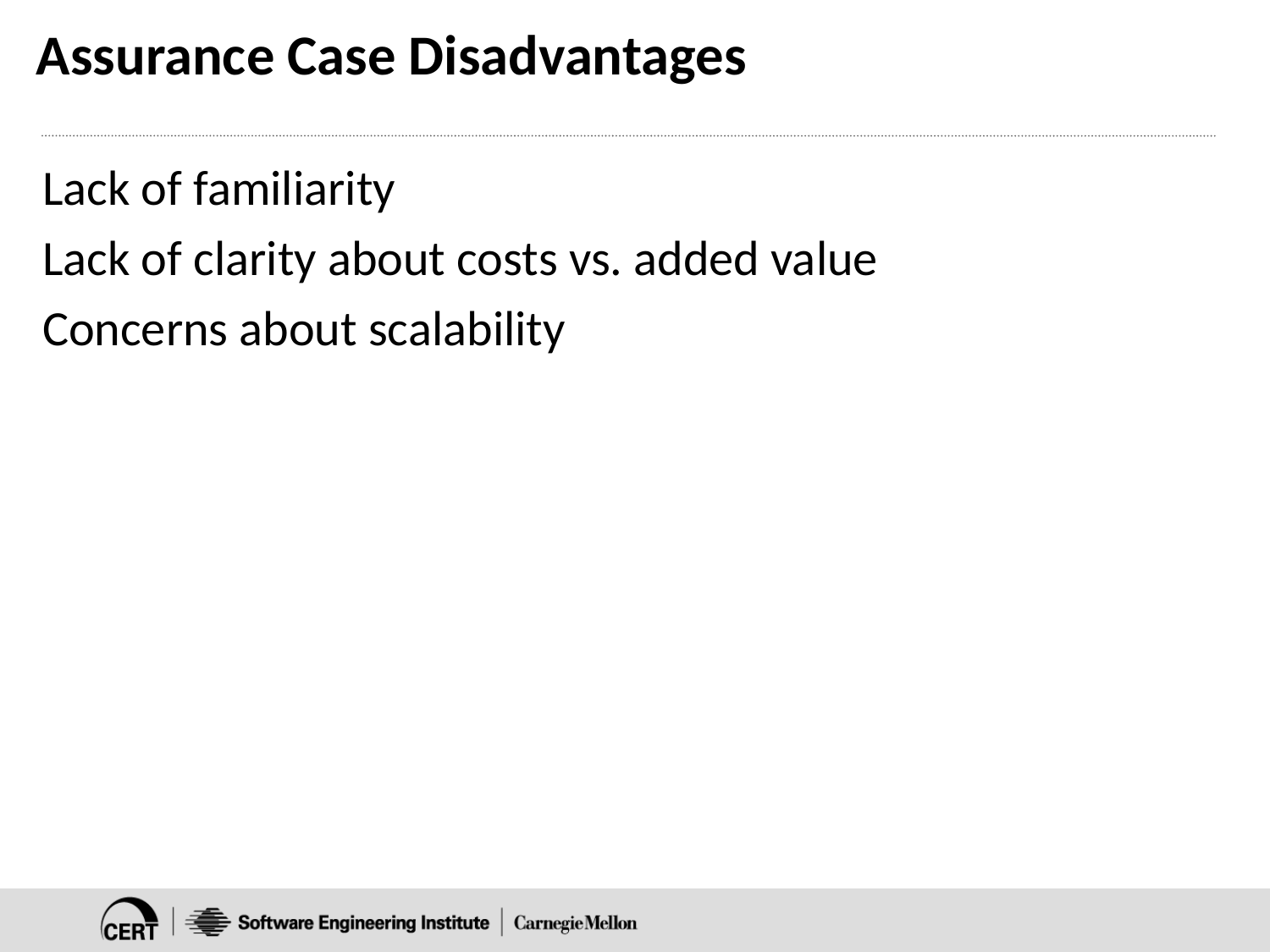

# Assurance Case Disadvantages
Lack of familiarity
Lack of clarity about costs vs. added value
Concerns about scalability